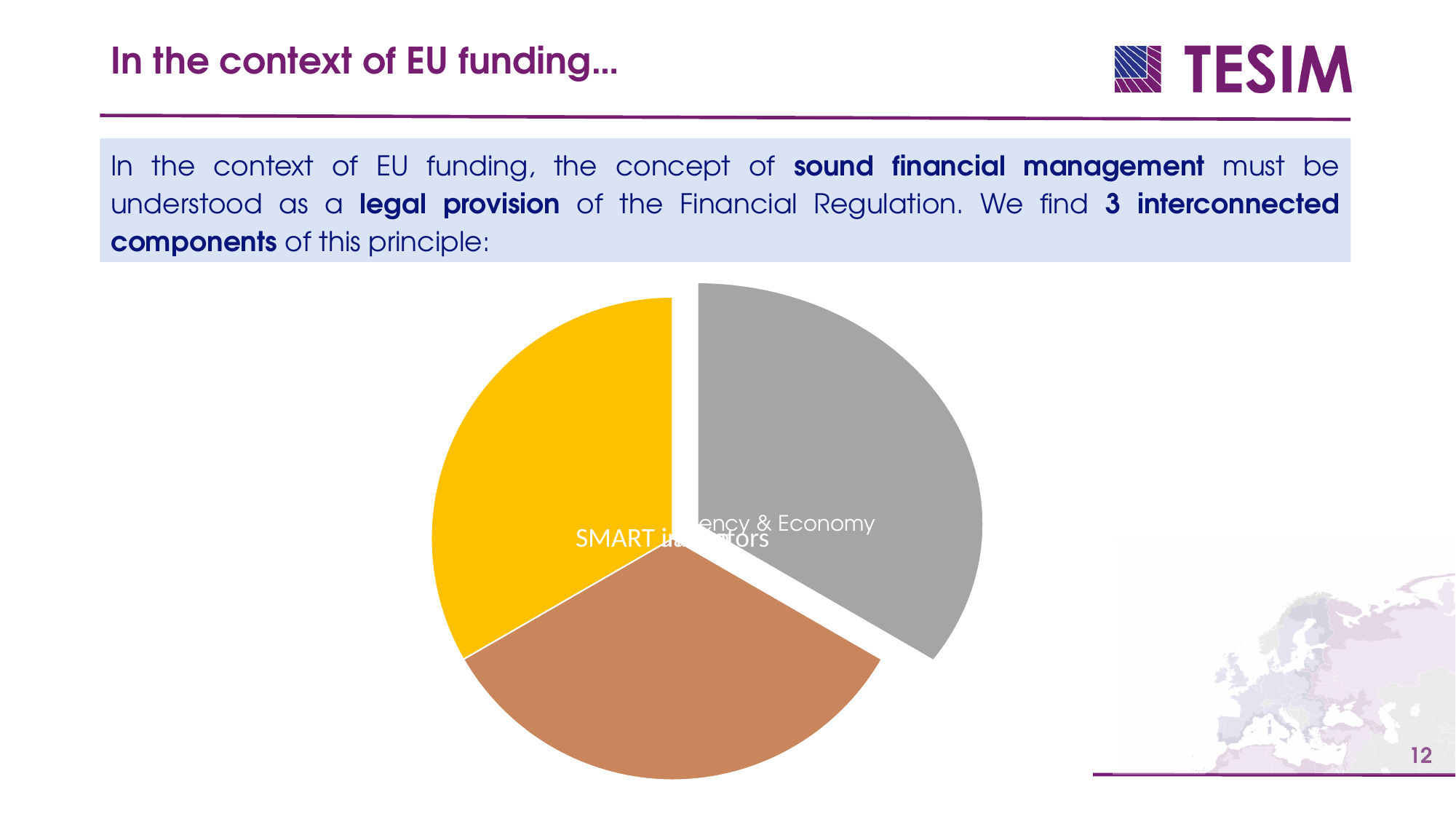

In the context of EU funding…
In the context of EU funding, the concept of sound financial management must be understood as a legal provision of the Financial Regulation. We find 3 interconnected components of this principle:
Effectivenes, Efficiency & Economy
Evaluation
SMART indicators